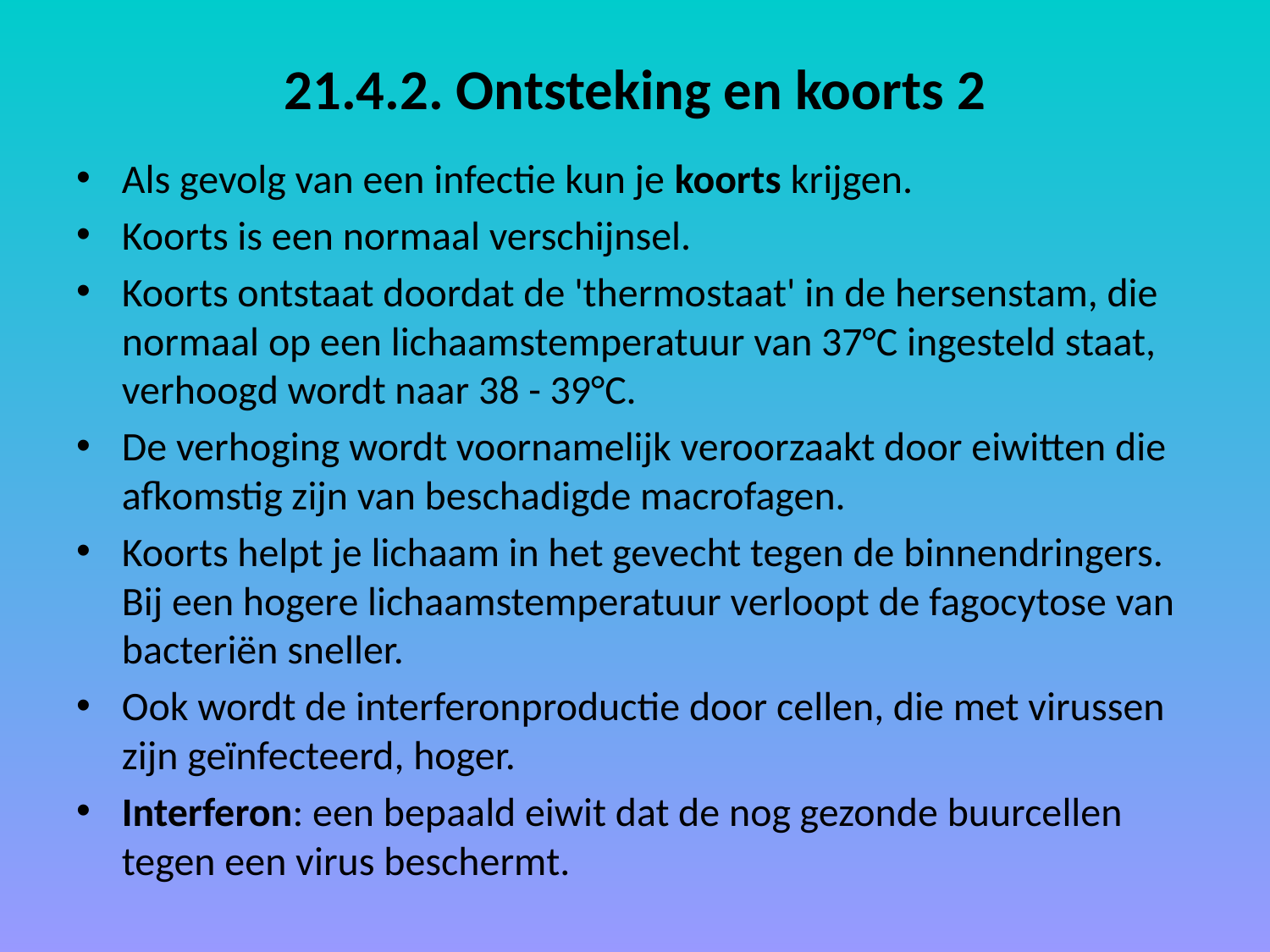

# 21.4.2. Ontsteking en koorts 2
Als gevolg van een infectie kun je koorts krijgen.
Koorts is een normaal verschijnsel.
Koorts ontstaat doordat de 'thermostaat' in de hersenstam, die normaal op een lichaamstemperatuur van 37°C ingesteld staat, verhoogd wordt naar 38 - 39°C.
De verhoging wordt voornamelijk veroorzaakt door eiwitten die afkomstig zijn van beschadigde macrofagen.
Koorts helpt je lichaam in het gevecht tegen de binnendringers. Bij een hogere lichaamstemperatuur verloopt de fagocytose van bacteriën sneller.
Ook wordt de interferonproductie door cellen, die met virussen zijn geïnfecteerd, hoger.
Interferon: een bepaald eiwit dat de nog gezonde buurcellen tegen een virus beschermt.